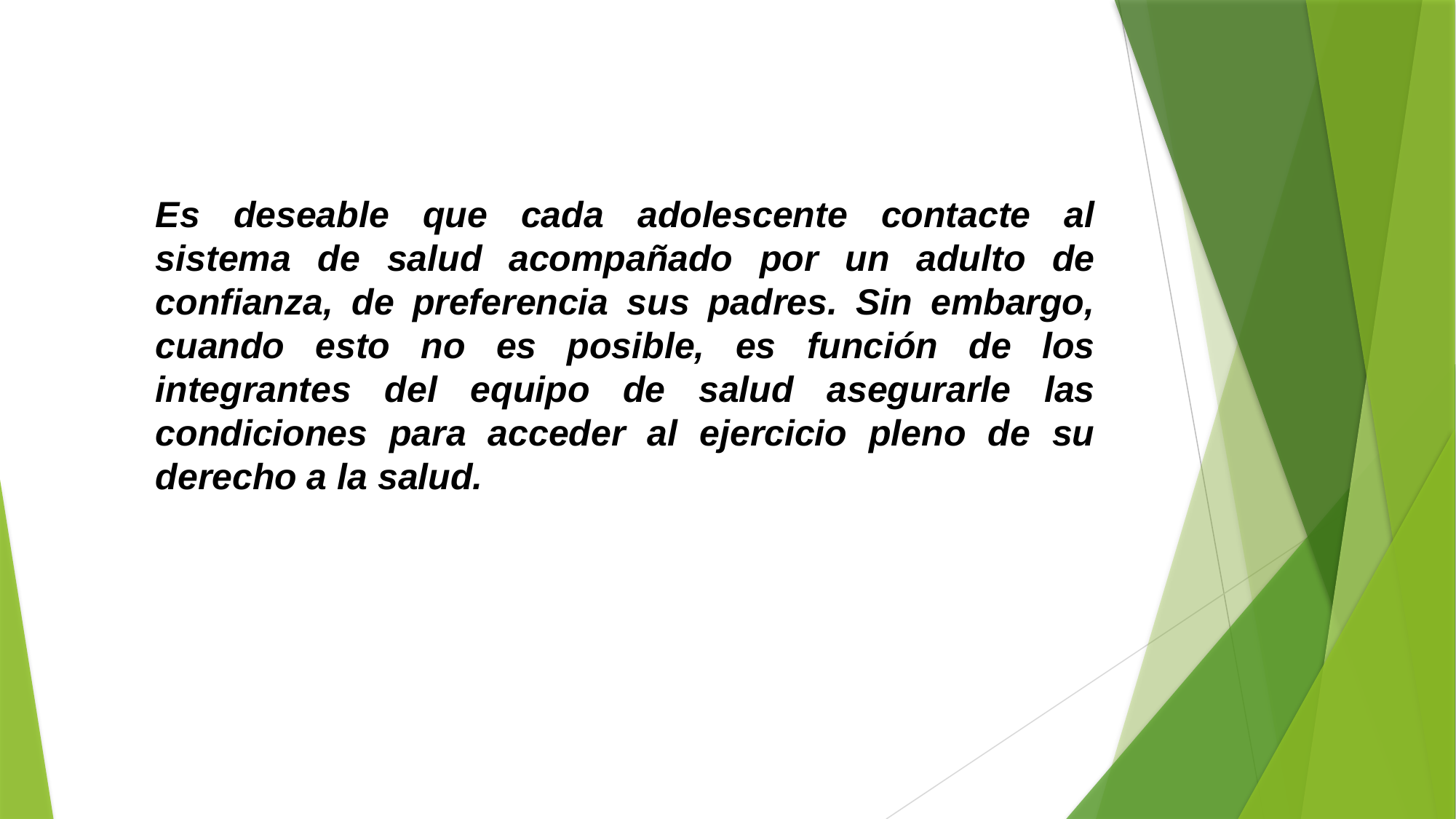

Es deseable que cada adolescente contacte al sistema de salud acompañado por un adulto de confianza, de preferencia sus padres. Sin embargo, cuando esto no es posible, es función de los integrantes del equipo de salud asegurarle las condiciones para acceder al ejercicio pleno de su derecho a la salud.